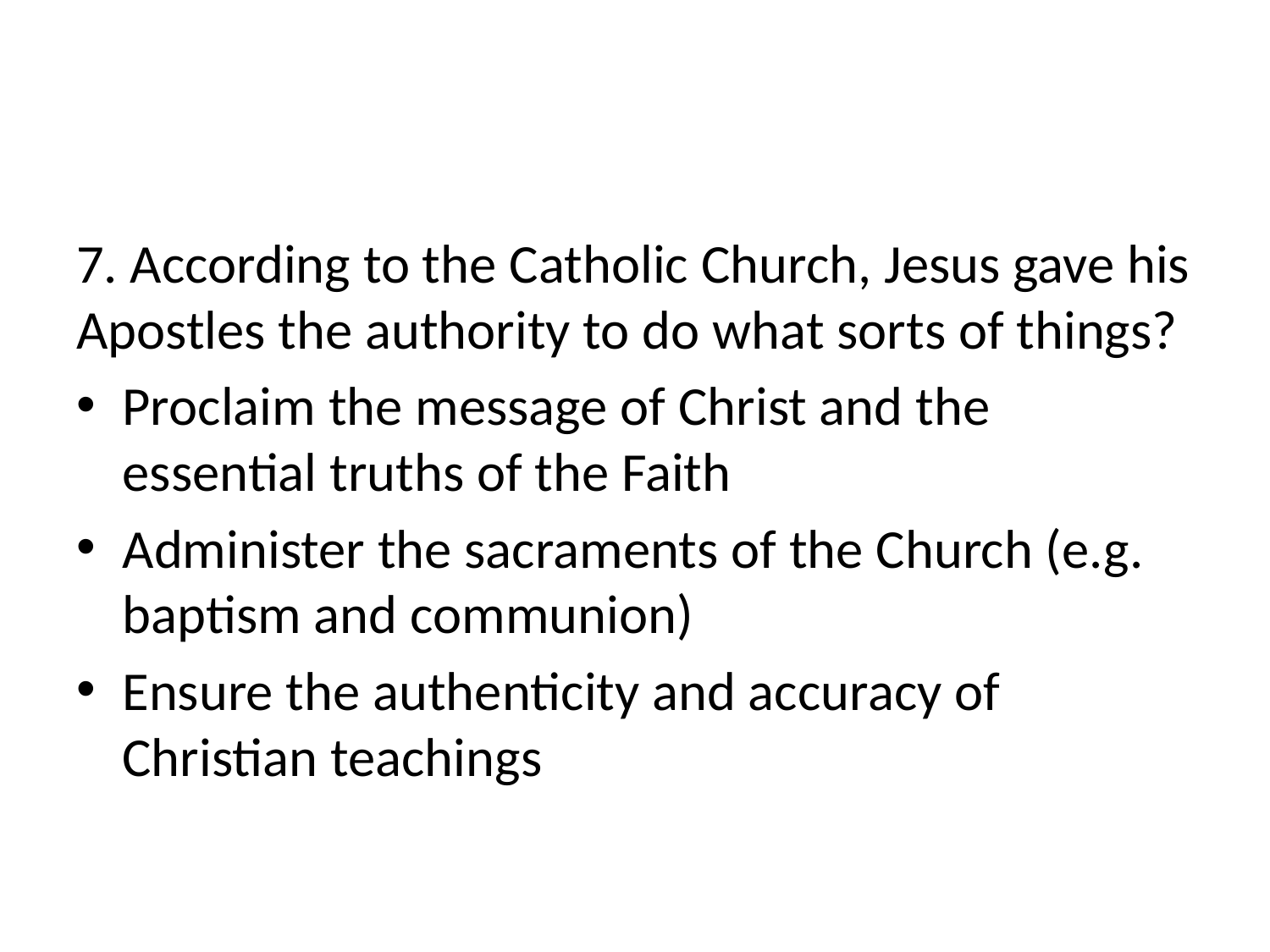

#
7. According to the Catholic Church, Jesus gave his Apostles the authority to do what sorts of things?
Proclaim the message of Christ and the essential truths of the Faith
Administer the sacraments of the Church (e.g. baptism and communion)
Ensure the authenticity and accuracy of Christian teachings